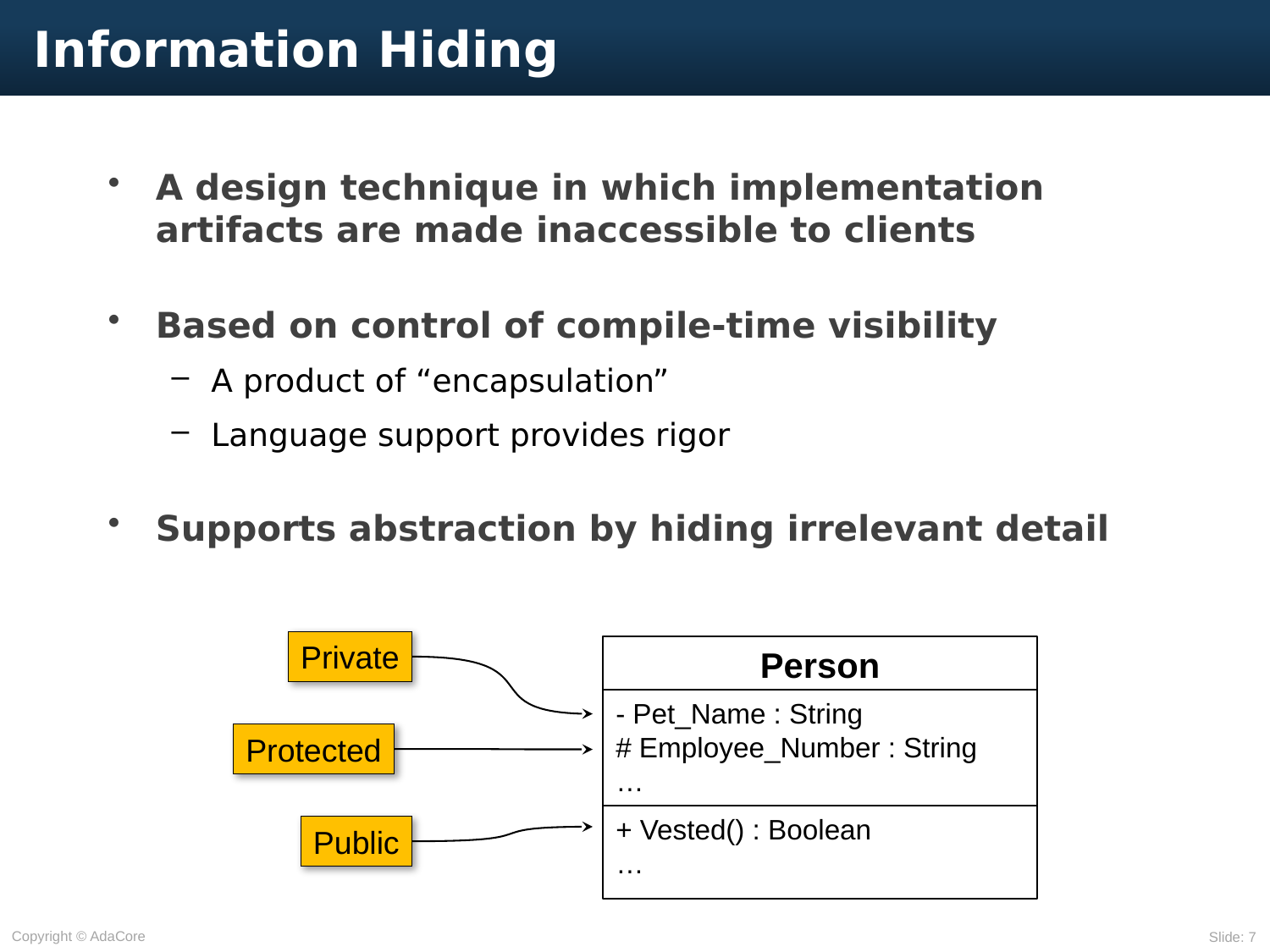

# Information Hiding
A design technique in which implementation artifacts are made inaccessible to clients
Based on control of compile-time visibility
A product of “encapsulation”
Language support provides rigor
Supports abstraction by hiding irrelevant detail
Private
Person
- Pet_Name : String
# Employee_Number : String
…
+ Vested() : Boolean
…

Protected

Public